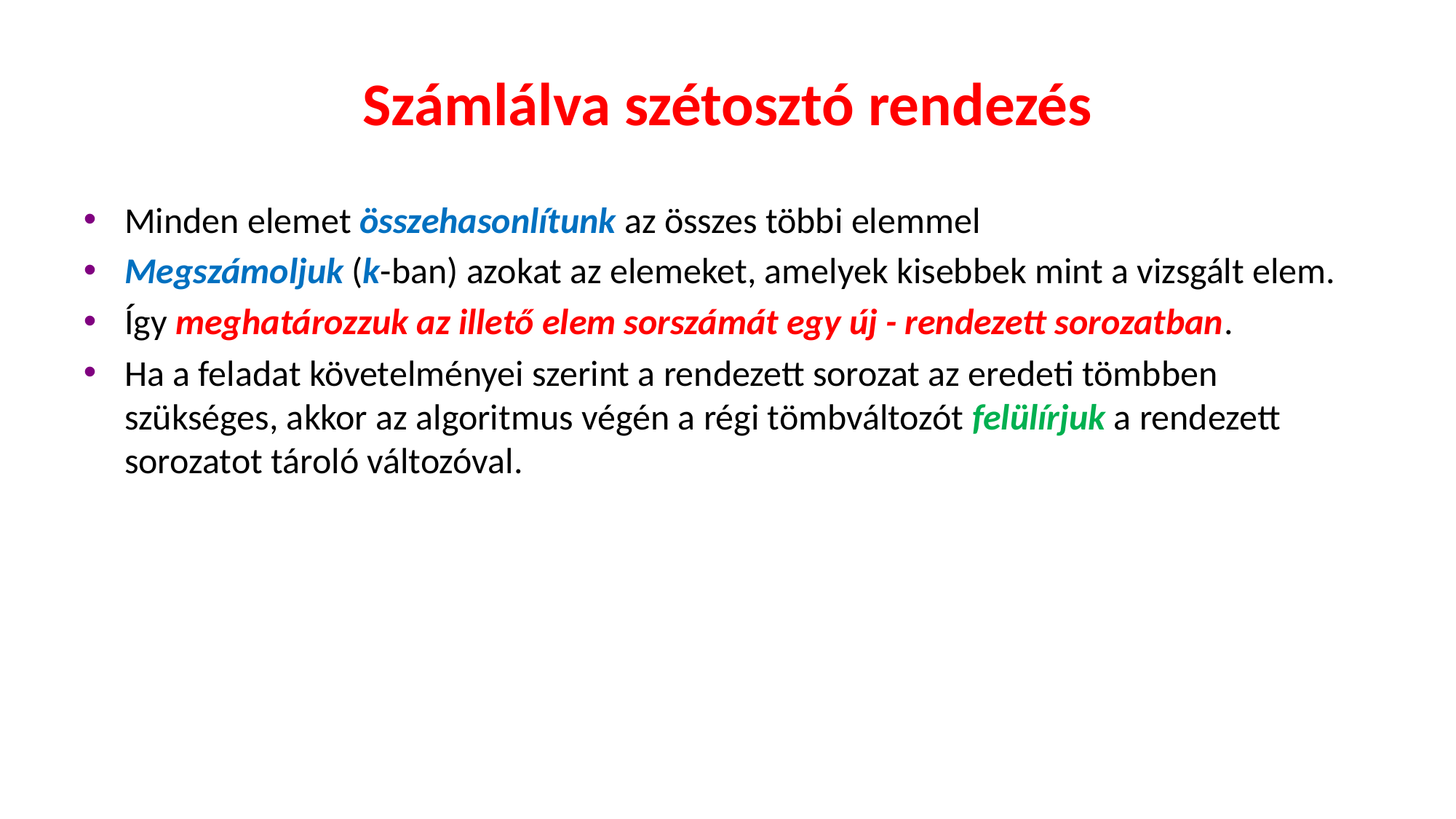

# Számlálva szétosztó rendezés
Minden elemet összehasonlítunk az összes többi elemmel
Megszámoljuk (k-ban) azokat az elemeket, amelyek kisebbek mint a vizsgált elem.
Így meghatározzuk az illető elem sorszámát egy új - rendezett sorozatban.
Ha a feladat követelményei szerint a rendezett sorozat az eredeti tömbben szükséges, akkor az algoritmus végén a régi tömbváltozót felülírjuk a rendezett sorozatot tároló változóval.